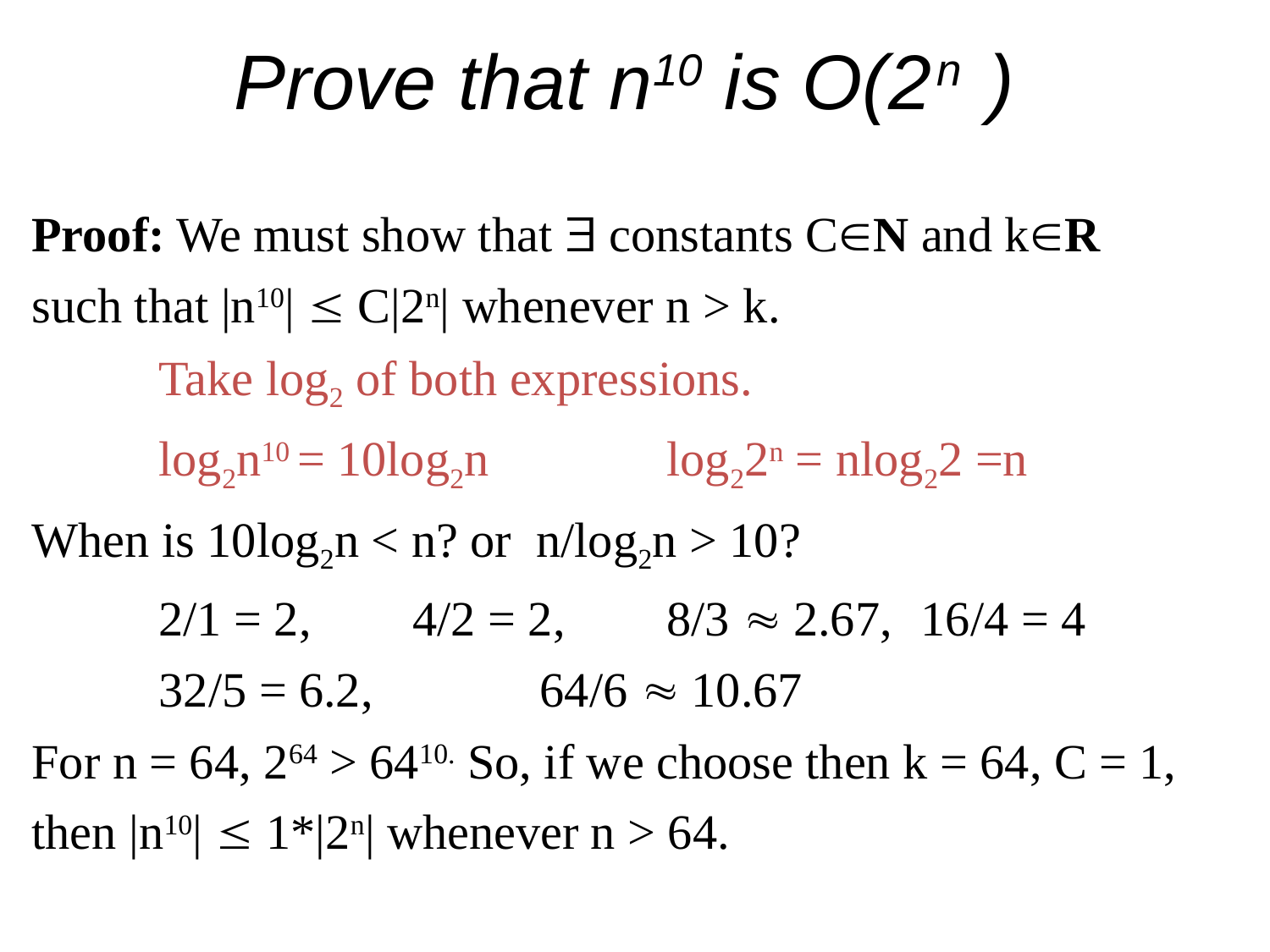

# Prove that n10 is O(2n )
Proof: We must show that ∃ constants C∈N and k∈R such that |n10| ≤ C|2n| whenever n > k.
	Take log2 of both expressions.
	log2n10 = 10log2n 		log22n = nlog22 =n
When is 10log2n < n? or  n/log2n > 10?
	2/1 = 2,	4/2 = 2,	8/3 ≈ 2.67,	16/4 = 4
	32/5 = 6.2,		64/6 ≈ 10.67
For n = 64, 264 > 6410. So, if we choose then k = 64, C = 1, then |n10| ≤ 1*|2n| whenever n > 64.